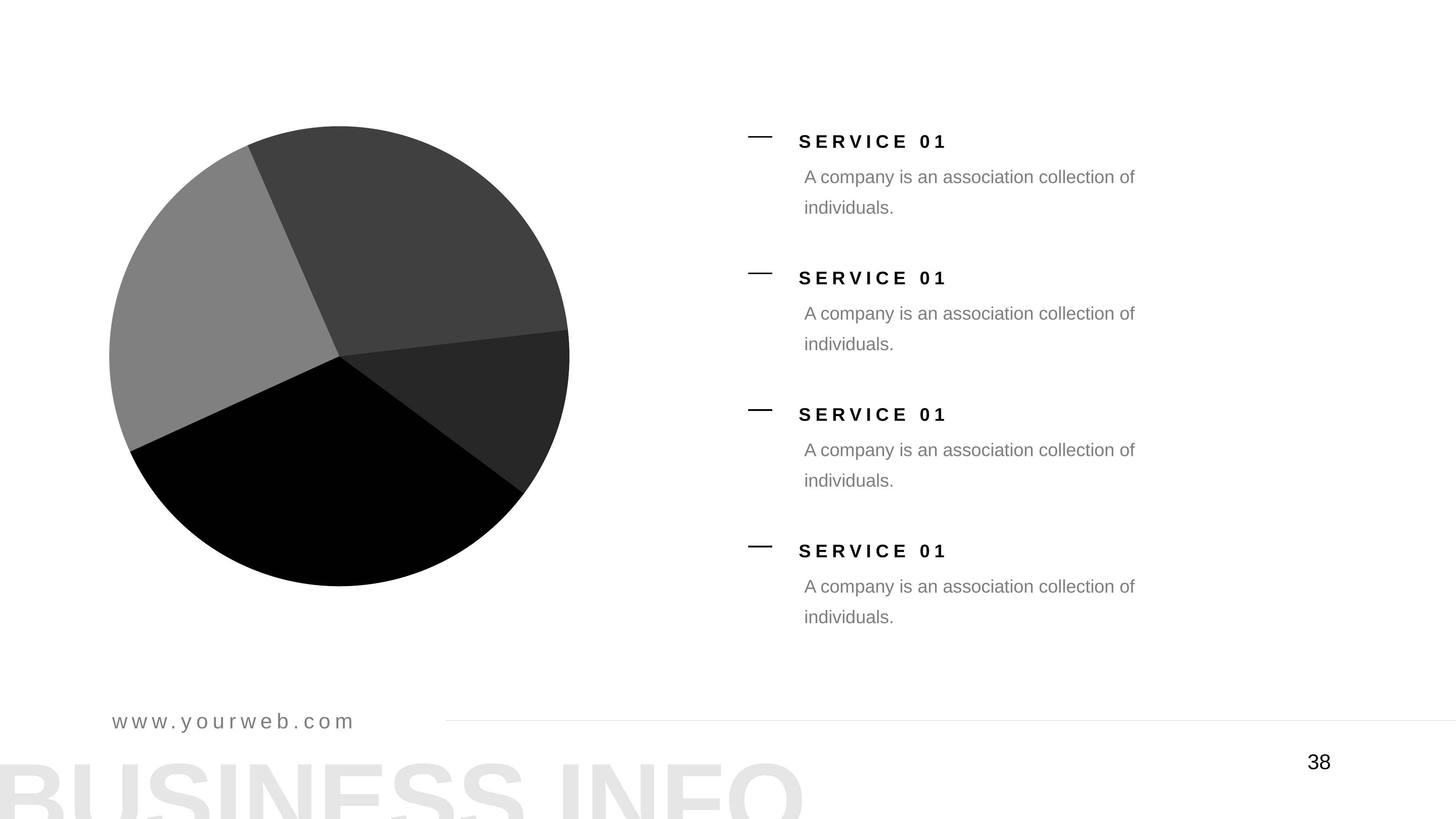

SERVICE 01
A company is an association collection of individuals.

SERVICE 01
A company is an association collection of individuals.
SERVICE 01
A company is an association collection of individuals.
SERVICE 01
A company is an association collection of individuals.
www.yourweb.com
BUSINESS INFO